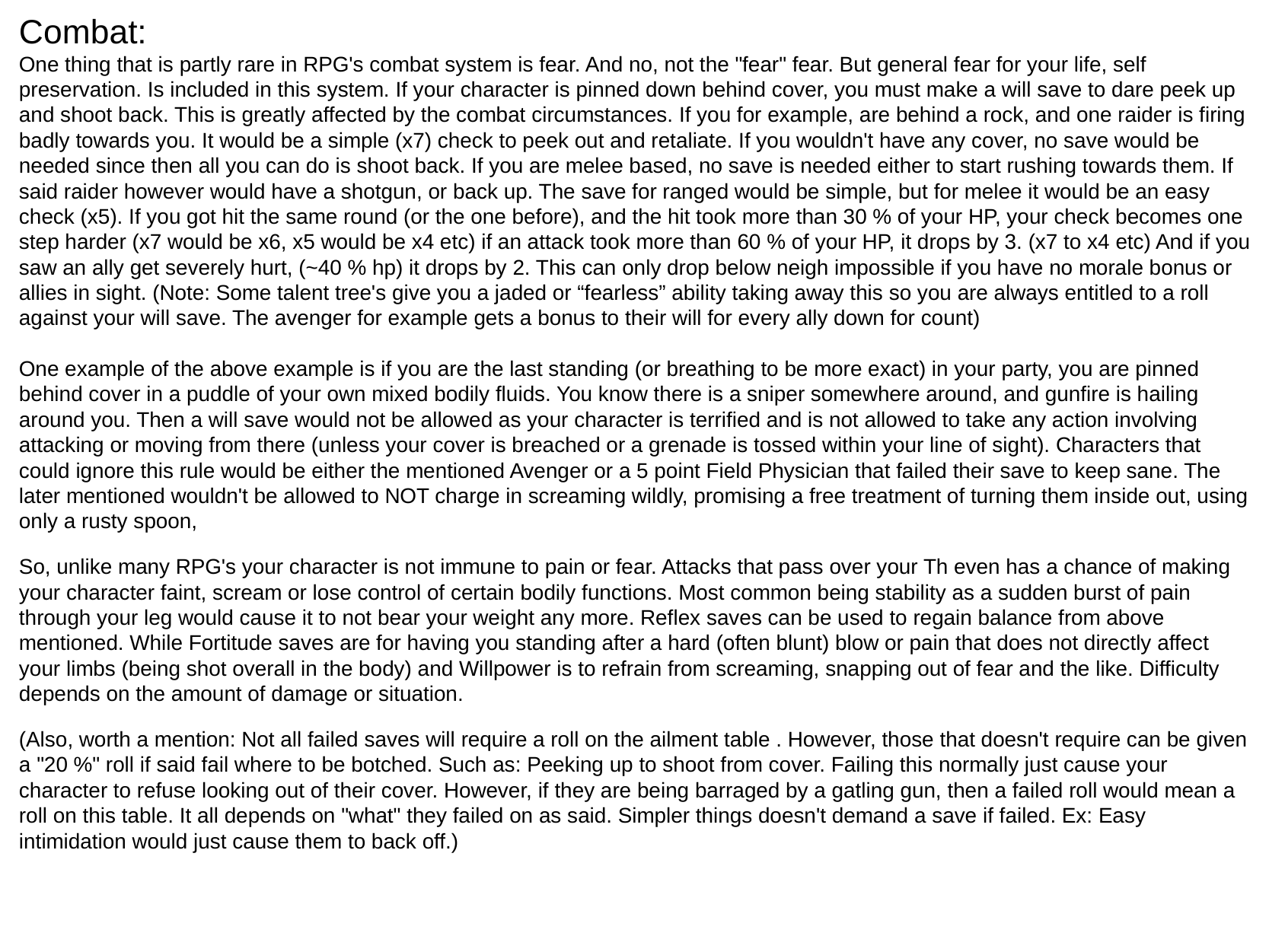

Combat:
One thing that is partly rare in RPG's combat system is fear. And no, not the "fear" fear. But general fear for your life, self preservation. Is included in this system. If your character is pinned down behind cover, you must make a will save to dare peek up and shoot back. This is greatly affected by the combat circumstances. If you for example, are behind a rock, and one raider is firing badly towards you. It would be a simple (x7) check to peek out and retaliate. If you wouldn't have any cover, no save would be needed since then all you can do is shoot back. If you are melee based, no save is needed either to start rushing towards them. If said raider however would have a shotgun, or back up. The save for ranged would be simple, but for melee it would be an easy check (x5). If you got hit the same round (or the one before), and the hit took more than 30 % of your HP, your check becomes one step harder (x7 would be x6, x5 would be x4 etc) if an attack took more than 60 % of your HP, it drops by 3. (x7 to x4 etc) And if you saw an ally get severely hurt, (~40 % hp) it drops by 2. This can only drop below neigh impossible if you have no morale bonus or allies in sight. (Note: Some talent tree's give you a jaded or “fearless” ability taking away this so you are always entitled to a roll against your will save. The avenger for example gets a bonus to their will for every ally down for count)

One example of the above example is if you are the last standing (or breathing to be more exact) in your party, you are pinned behind cover in a puddle of your own mixed bodily fluids. You know there is a sniper somewhere around, and gunfire is hailing around you. Then a will save would not be allowed as your character is terrified and is not allowed to take any action involving attacking or moving from there (unless your cover is breached or a grenade is tossed within your line of sight). Characters that could ignore this rule would be either the mentioned Avenger or a 5 point Field Physician that failed their save to keep sane. The later mentioned wouldn't be allowed to NOT charge in screaming wildly, promising a free treatment of turning them inside out, using only a rusty spoon,

So, unlike many RPG's your character is not immune to pain or fear. Attacks that pass over your Th even has a chance of making your character faint, scream or lose control of certain bodily functions. Most common being stability as a sudden burst of pain through your leg would cause it to not bear your weight any more. Reflex saves can be used to regain balance from above mentioned. While Fortitude saves are for having you standing after a hard (often blunt) blow or pain that does not directly affect your limbs (being shot overall in the body) and Willpower is to refrain from screaming, snapping out of fear and the like. Difficulty depends on the amount of damage or situation.

(Also, worth a mention: Not all failed saves will require a roll on the ailment table . However, those that doesn't require can be given a "20 %" roll if said fail where to be botched. Such as: Peeking up to shoot from cover. Failing this normally just cause your character to refuse looking out of their cover. However, if they are being barraged by a gatling gun, then a failed roll would mean a roll on this table. It all depends on "what" they failed on as said. Simpler things doesn't demand a save if failed. Ex: Easy intimidation would just cause them to back off.)